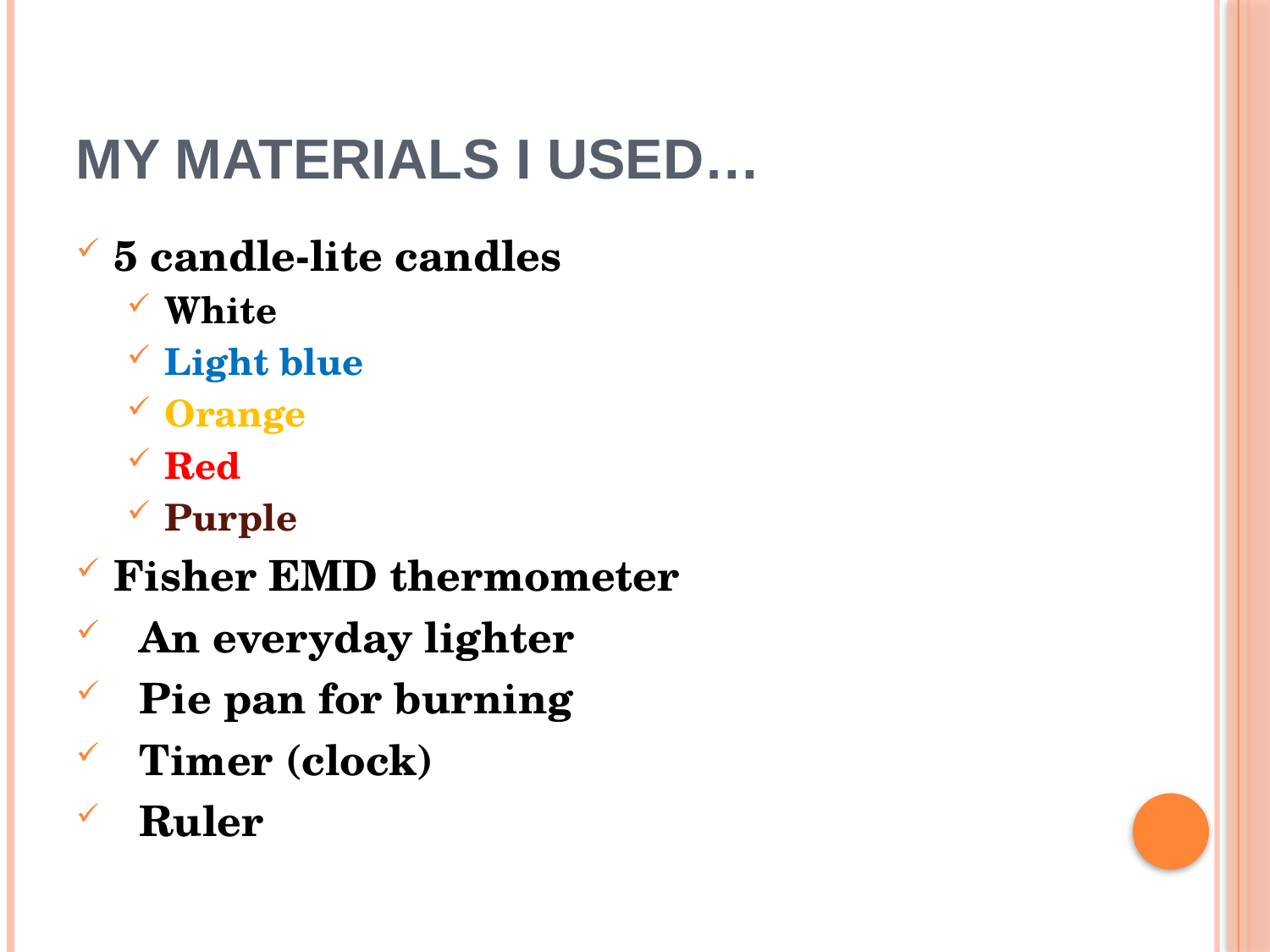

# my materials I used…
5 candle-lite candles
White
Light blue
Orange
Red
Purple
Fisher EMD thermometer
An everyday lighter
Pie pan for burning
Timer (clock)
Ruler